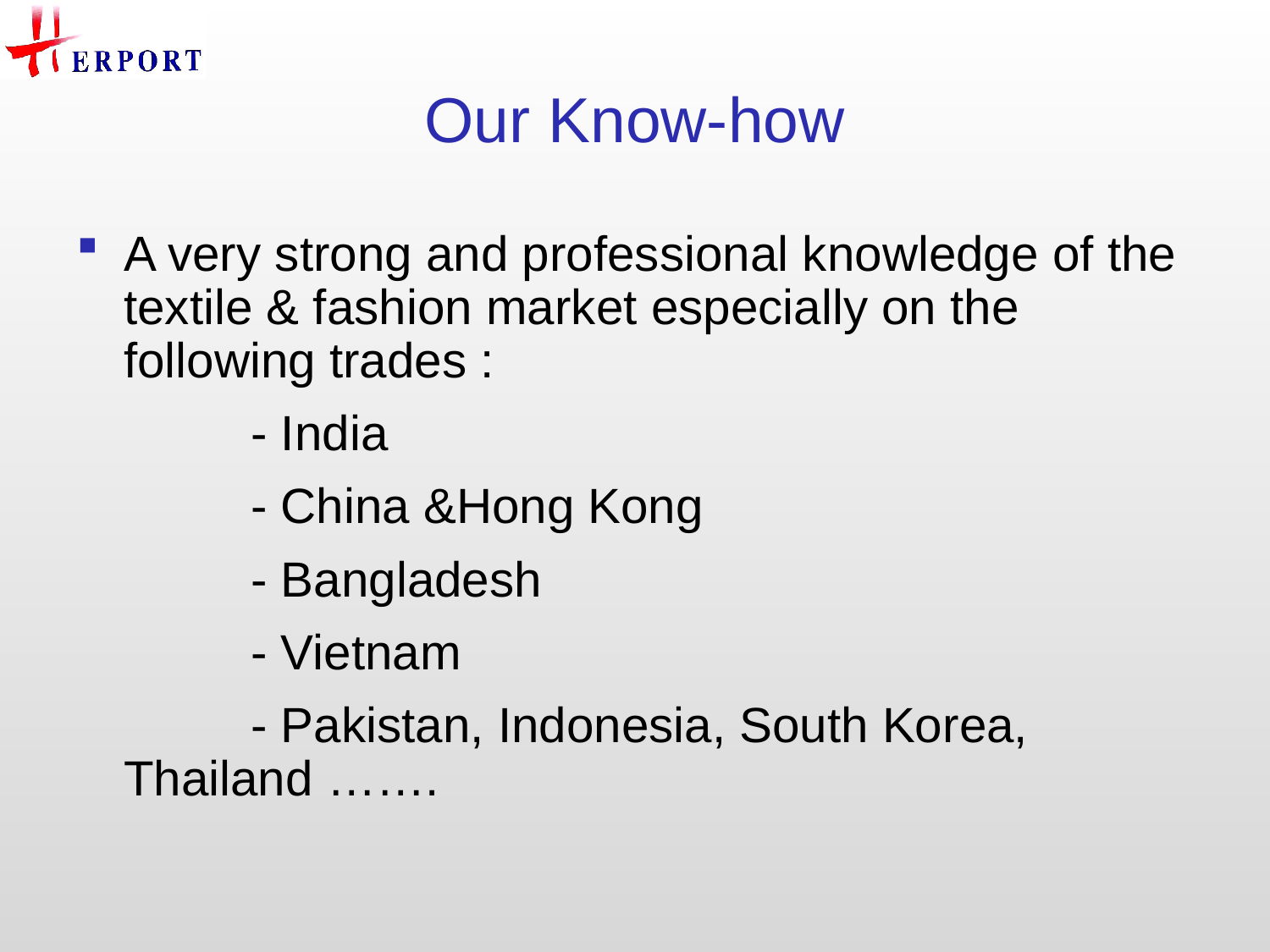

# Our Know-how
A very strong and professional knowledge of the textile & fashion market especially on the following trades :
		- India
		- China &Hong Kong
		- Bangladesh
		- Vietnam
		- Pakistan, Indonesia, South Korea, Thailand …….